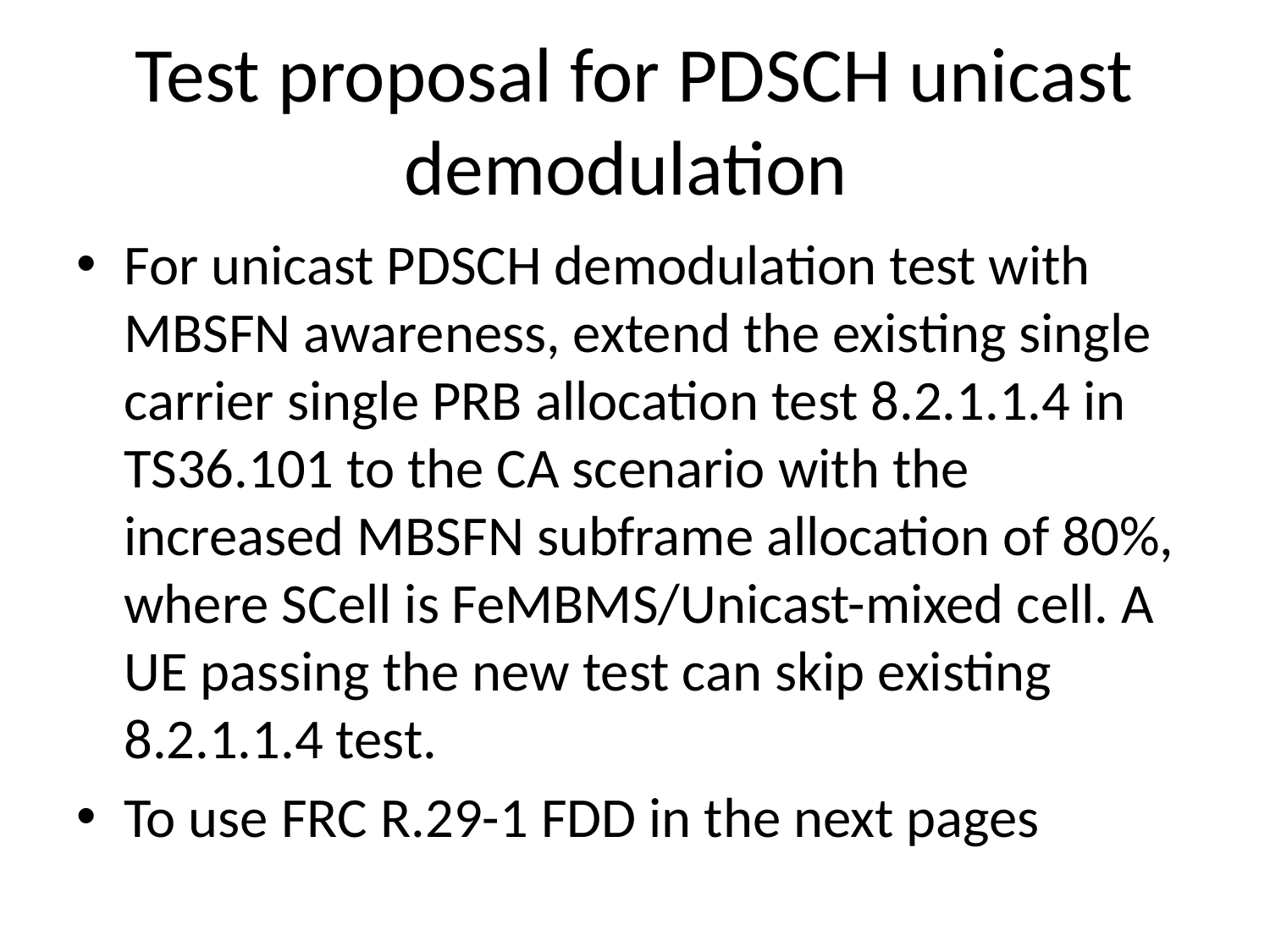

# Test proposal for PDSCH unicast demodulation
For unicast PDSCH demodulation test with MBSFN awareness, extend the existing single carrier single PRB allocation test 8.2.1.1.4 in TS36.101 to the CA scenario with the increased MBSFN subframe allocation of 80%, where SCell is FeMBMS/Unicast-mixed cell. A UE passing the new test can skip existing 8.2.1.1.4 test.
To use FRC R.29-1 FDD in the next pages